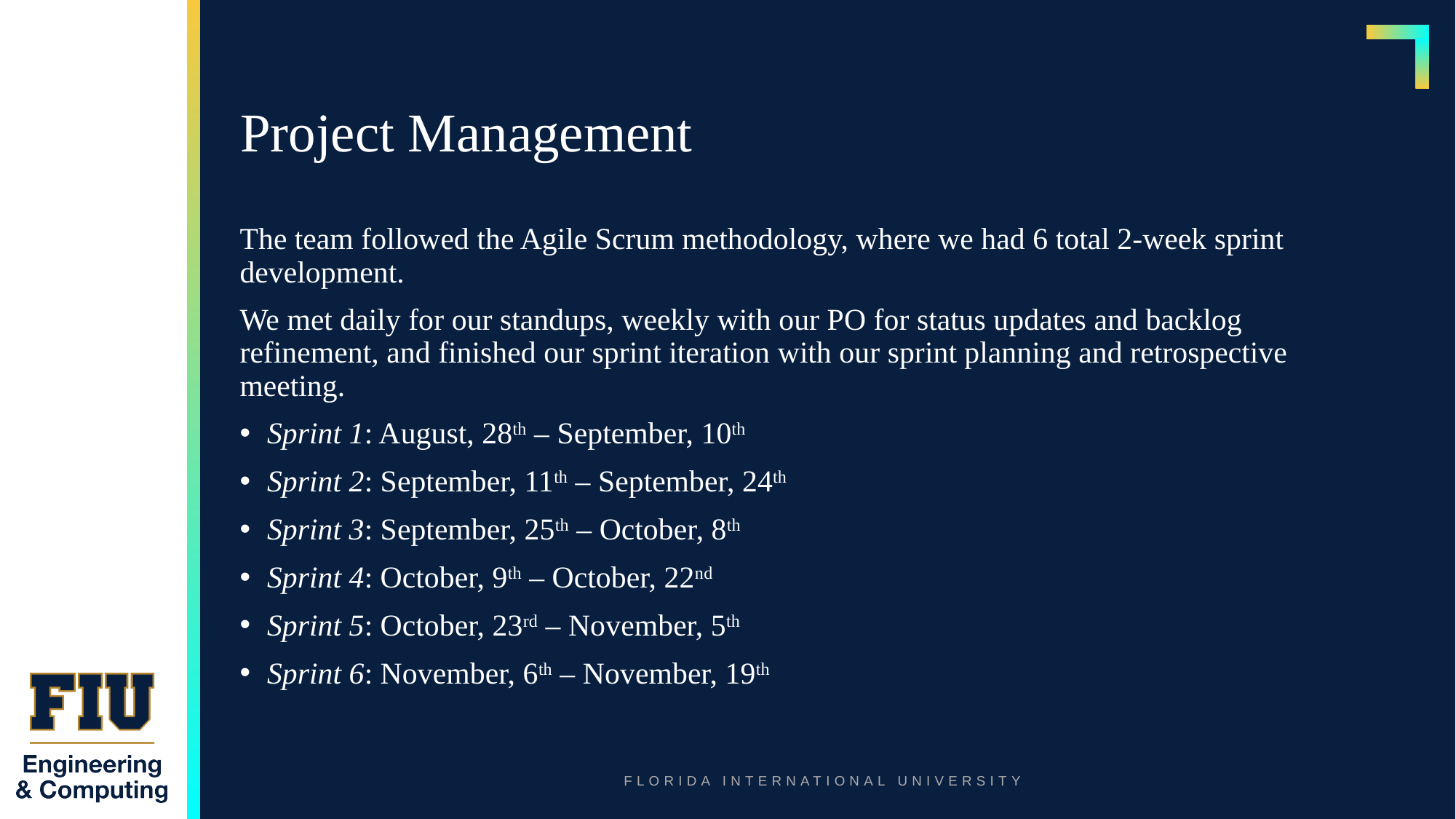

# Project Management
The team followed the Agile Scrum methodology, where we had 6 total 2-week sprint development.
We met daily for our standups, weekly with our PO for status updates and backlog refinement, and finished our sprint iteration with our sprint planning and retrospective meeting.
Sprint 1: August, 28th – September, 10th
Sprint 2: September, 11th – September, 24th
Sprint 3: September, 25th – October, 8th
Sprint 4: October, 9th – October, 22nd
Sprint 5: October, 23rd – November, 5th
Sprint 6: November, 6th – November, 19th